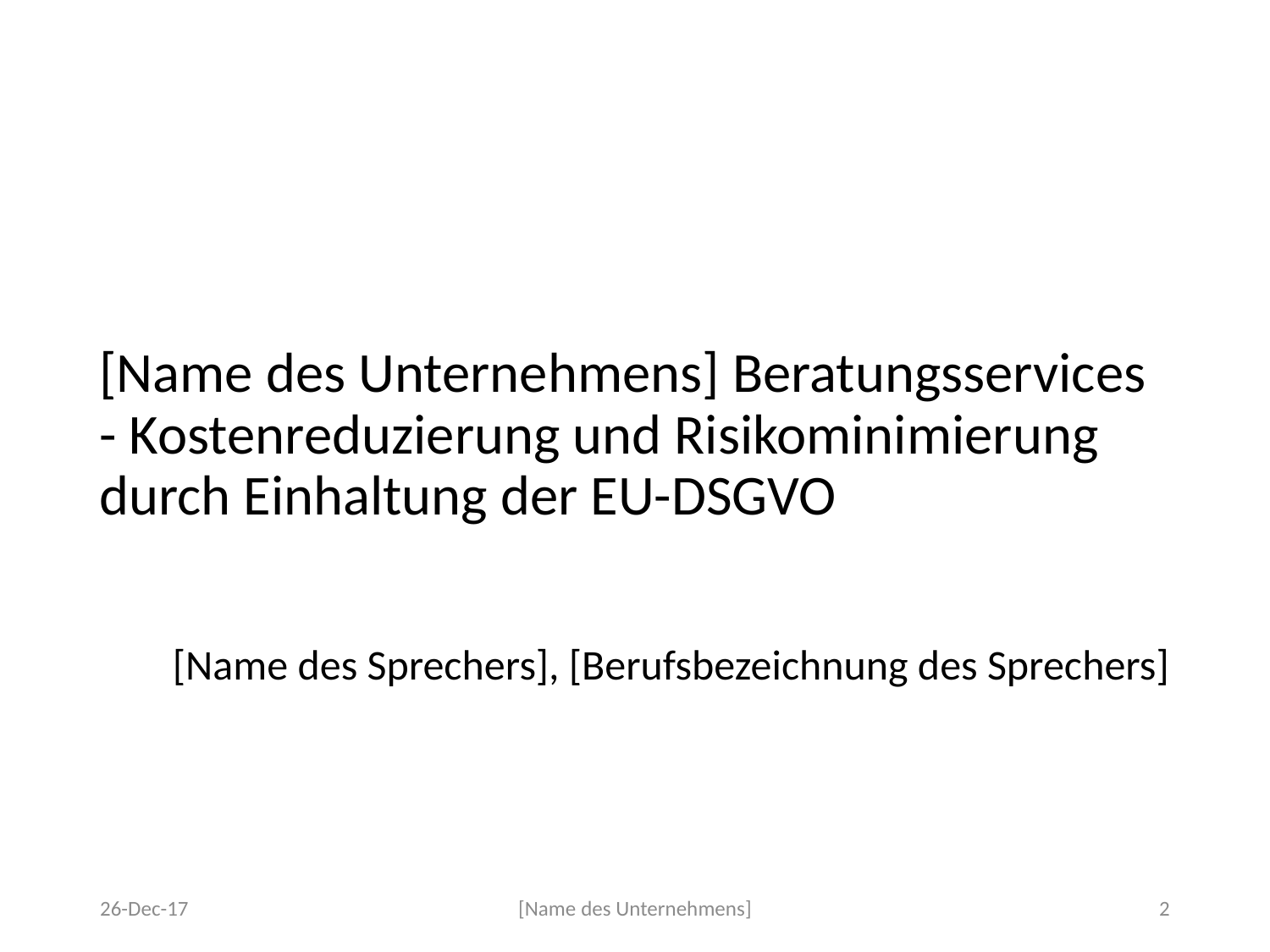

# [Name des Unternehmens] Beratungsservices - Kostenreduzierung und Risikominimierung durch Einhaltung der EU-DSGVO
[Name des Sprechers], [Berufsbezeichnung des Sprechers]
26-Dec-17
[Name des Unternehmens]
2